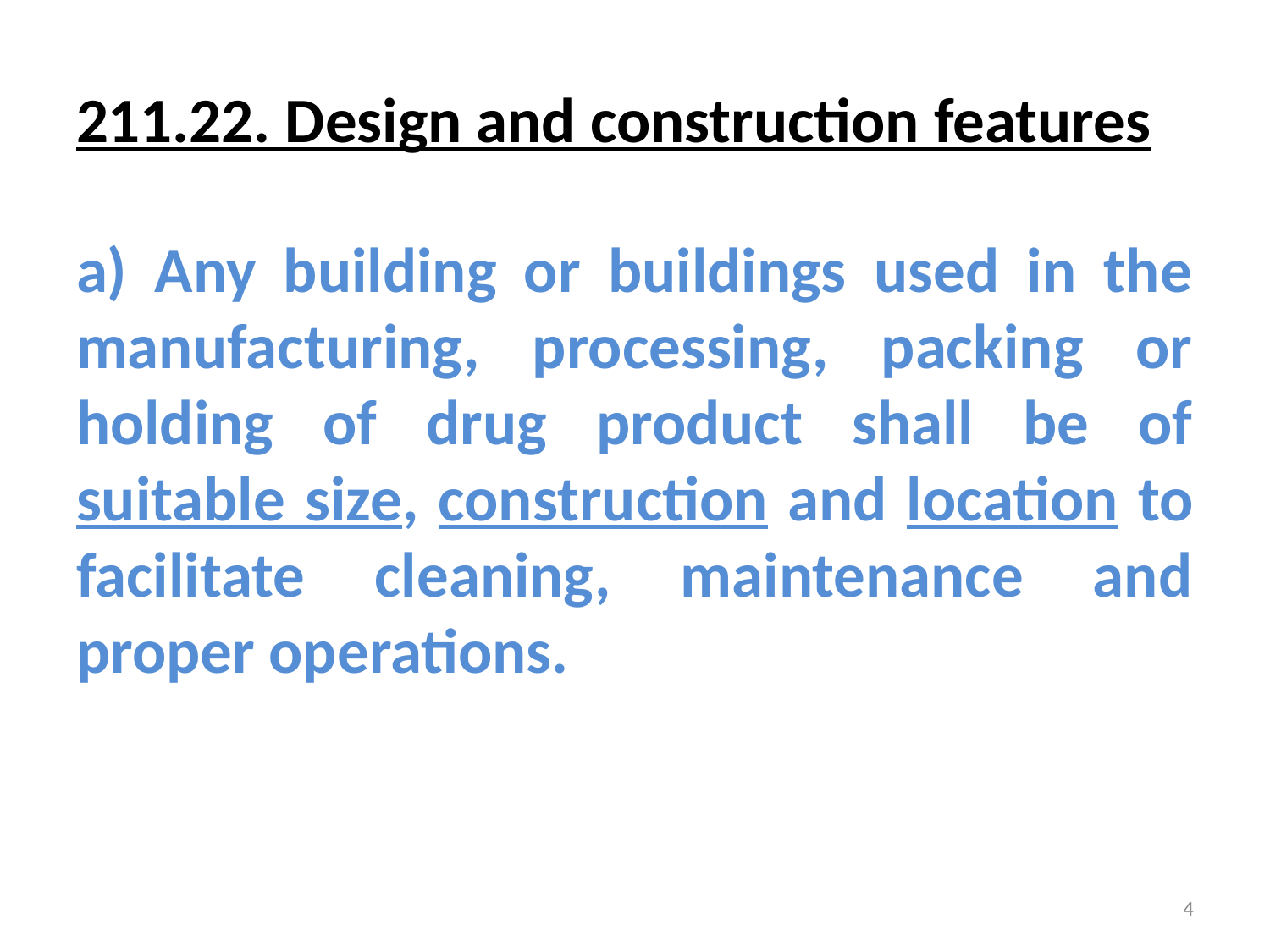

# 211.22. Design and construction features
a) Any building or buildings used in the manufacturing, processing, packing or holding of drug product shall be of suitable size, construction and location to facilitate cleaning, maintenance and proper operations.

4